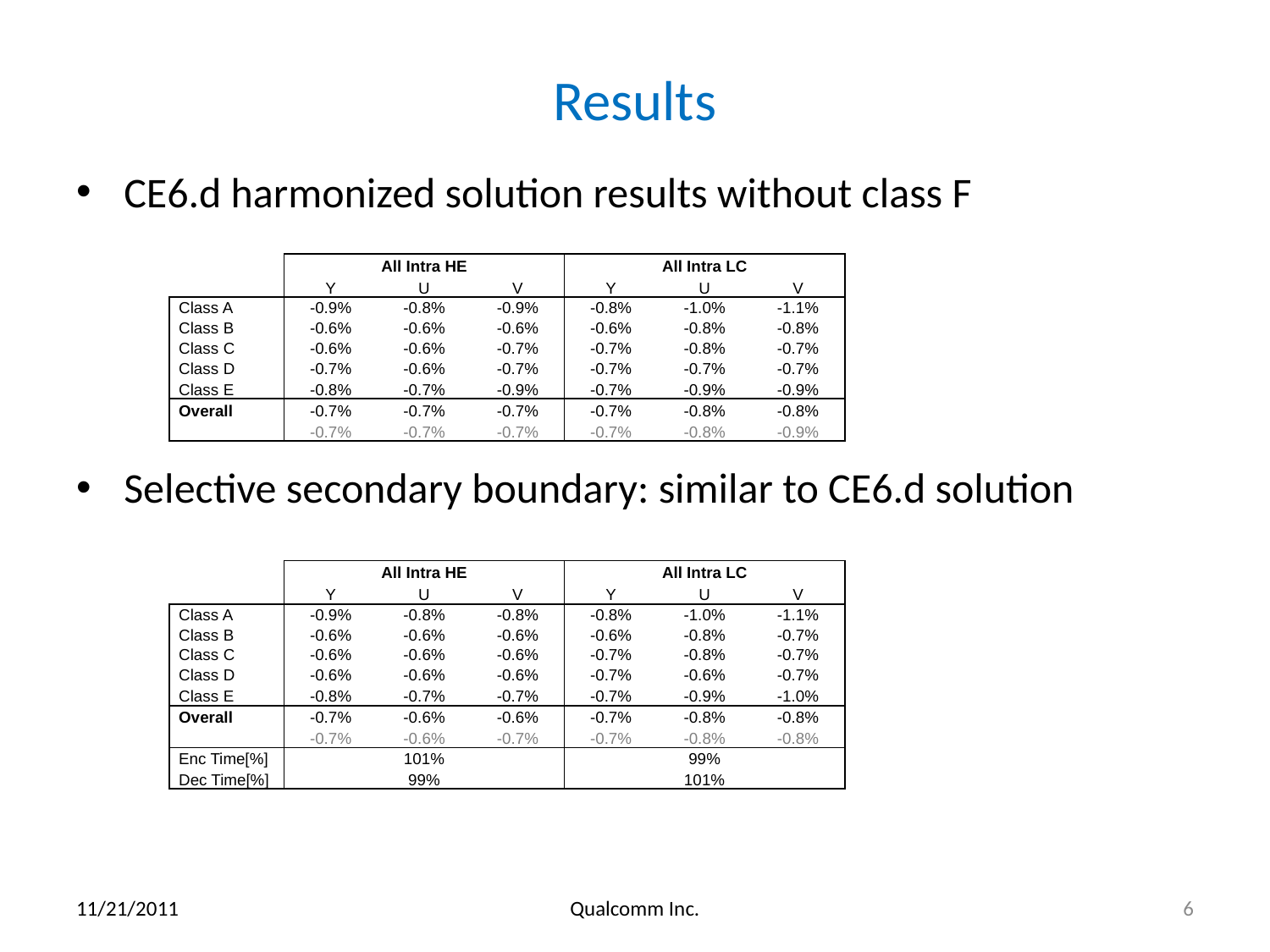

# Results
CE6.d harmonized solution results without class F

Selective secondary boundary: similar to CE6.d solution
|  | All Intra HE |  |  | All Intra LC |  |  |
| --- | --- | --- | --- | --- | --- | --- |
|  | Y | U | V | Y | U | V |
| Class A | -0.9% | -0.8% | -0.9% | -0.8% | -1.0% | -1.1% |
| Class B | -0.6% | -0.6% | -0.6% | -0.6% | -0.8% | -0.8% |
| Class C | -0.6% | -0.6% | -0.7% | -0.7% | -0.8% | -0.7% |
| Class D | -0.7% | -0.6% | -0.7% | -0.7% | -0.7% | -0.7% |
| Class E | -0.8% | -0.7% | -0.9% | -0.7% | -0.9% | -0.9% |
| Overall | -0.7% | -0.7% | -0.7% | -0.7% | -0.8% | -0.8% |
|  | -0.7% | -0.7% | -0.7% | -0.7% | -0.8% | -0.9% |
|  | All Intra HE |  |  | All Intra LC |  |  |
| --- | --- | --- | --- | --- | --- | --- |
|  | Y | U | V | Y | U | V |
| Class A | -0.9% | -0.8% | -0.8% | -0.8% | -1.0% | -1.1% |
| Class B | -0.6% | -0.6% | -0.6% | -0.6% | -0.8% | -0.7% |
| Class C | -0.6% | -0.6% | -0.6% | -0.7% | -0.8% | -0.7% |
| Class D | -0.6% | -0.6% | -0.6% | -0.7% | -0.6% | -0.7% |
| Class E | -0.8% | -0.7% | -0.7% | -0.7% | -0.9% | -1.0% |
| Overall | -0.7% | -0.6% | -0.6% | -0.7% | -0.8% | -0.8% |
|  | -0.7% | -0.6% | -0.7% | -0.7% | -0.8% | -0.8% |
| Enc Time[%] | 101% |  |  | 99% |  |  |
| Dec Time[%] | 99% |  |  | 101% |  |  |
11/21/2011
Qualcomm Inc.
6